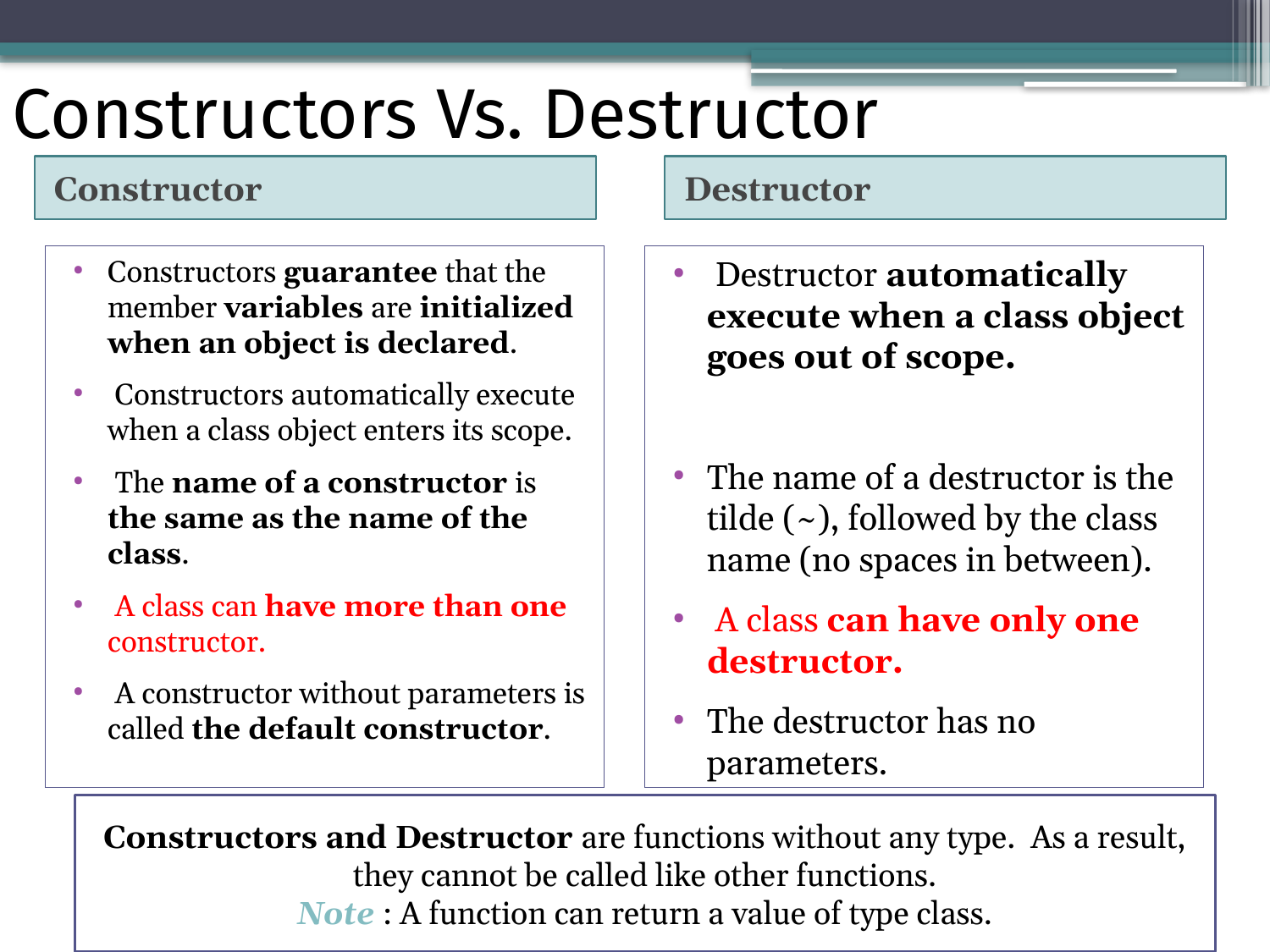

# Constructors Vs. Destructor
Constructor
Destructor
Constructors guarantee that the member variables are initialized when an object is declared.
 Constructors automatically execute when a class object enters its scope.
 The name of a constructor is the same as the name of the class.
 A class can have more than one constructor.
 A constructor without parameters is called the default constructor.
 Destructor automatically execute when a class object goes out of scope.

The name of a destructor is the tilde (~), followed by the class name (no spaces in between).
 A class can have only one destructor.
The destructor has no parameters.
Constructors and Destructor are functions without any type.  As a result, they cannot be called like other functions.
Note : A function can return a value of type class.